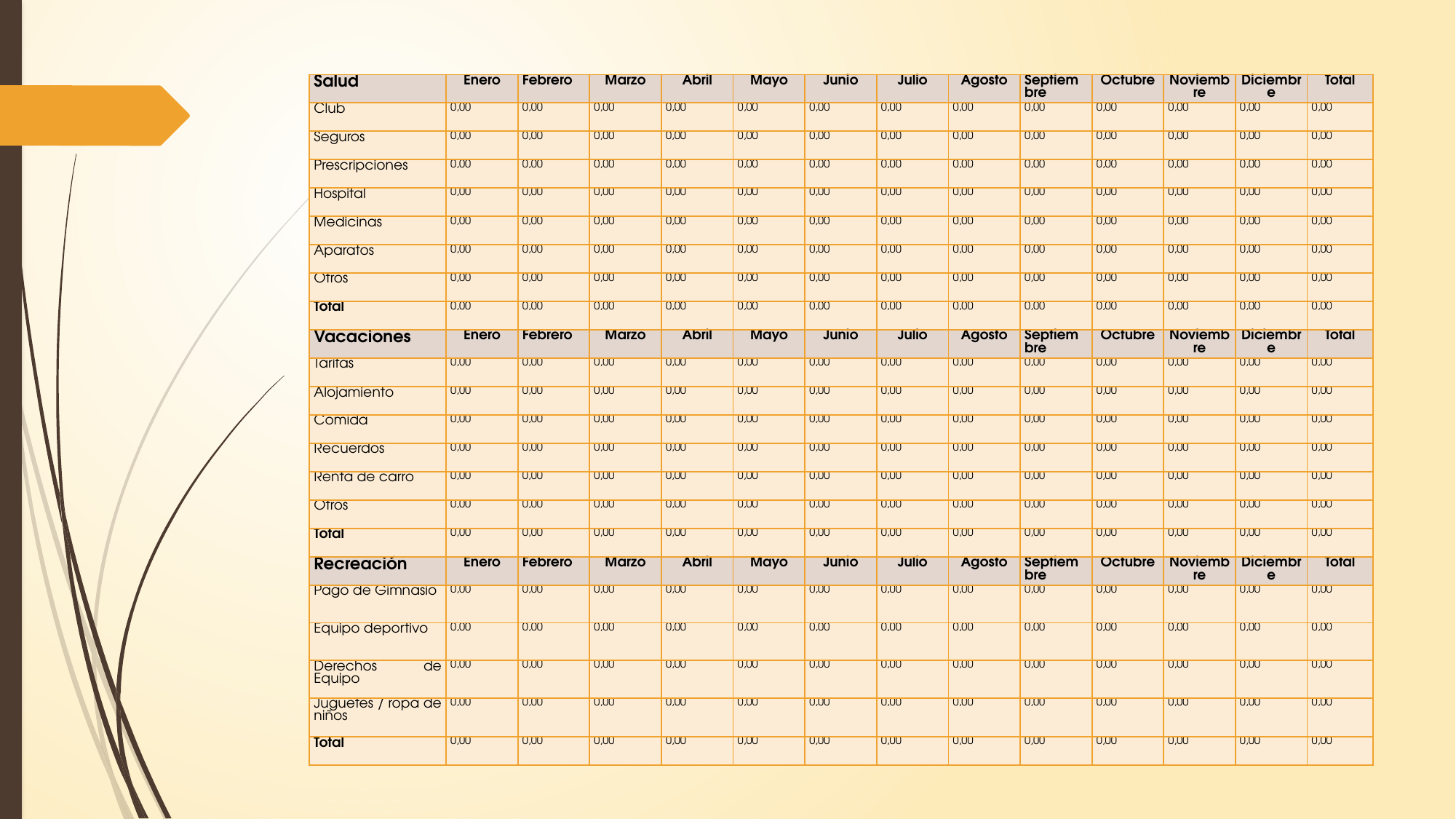

#
| Salud | Enero | Febrero | Marzo | Abril | Mayo | Junio | Julio | Agosto | Septiembre | Octubre | Noviembre | Diciembre | Total |
| --- | --- | --- | --- | --- | --- | --- | --- | --- | --- | --- | --- | --- | --- |
| Club | 0,00 | 0,00 | 0,00 | 0,00 | 0,00 | 0,00 | 0,00 | 0,00 | 0,00 | 0,00 | 0,00 | 0,00 | 0,00 |
| Seguros | 0,00 | 0,00 | 0,00 | 0,00 | 0,00 | 0,00 | 0,00 | 0,00 | 0,00 | 0,00 | 0,00 | 0,00 | 0,00 |
| Prescripciones | 0,00 | 0,00 | 0,00 | 0,00 | 0,00 | 0,00 | 0,00 | 0,00 | 0,00 | 0,00 | 0,00 | 0,00 | 0,00 |
| Hospital | 0,00 | 0,00 | 0,00 | 0,00 | 0,00 | 0,00 | 0,00 | 0,00 | 0,00 | 0,00 | 0,00 | 0,00 | 0,00 |
| Medicinas | 0,00 | 0,00 | 0,00 | 0,00 | 0,00 | 0,00 | 0,00 | 0,00 | 0,00 | 0,00 | 0,00 | 0,00 | 0,00 |
| Aparatos | 0,00 | 0,00 | 0,00 | 0,00 | 0,00 | 0,00 | 0,00 | 0,00 | 0,00 | 0,00 | 0,00 | 0,00 | 0,00 |
| Otros | 0,00 | 0,00 | 0,00 | 0,00 | 0,00 | 0,00 | 0,00 | 0,00 | 0,00 | 0,00 | 0,00 | 0,00 | 0,00 |
| Total | 0,00 | 0,00 | 0,00 | 0,00 | 0,00 | 0,00 | 0,00 | 0,00 | 0,00 | 0,00 | 0,00 | 0,00 | 0,00 |
| Vacaciones | Enero | Febrero | Marzo | Abril | Mayo | Junio | Julio | Agosto | Septiembre | Octubre | Noviembre | Diciembre | Total |
| Tarifas | 0,00 | 0,00 | 0,00 | 0,00 | 0,00 | 0,00 | 0,00 | 0,00 | 0,00 | 0,00 | 0,00 | 0,00 | 0,00 |
| Alojamiento | 0,00 | 0,00 | 0,00 | 0,00 | 0,00 | 0,00 | 0,00 | 0,00 | 0,00 | 0,00 | 0,00 | 0,00 | 0,00 |
| Comida | 0,00 | 0,00 | 0,00 | 0,00 | 0,00 | 0,00 | 0,00 | 0,00 | 0,00 | 0,00 | 0,00 | 0,00 | 0,00 |
| Recuerdos | 0,00 | 0,00 | 0,00 | 0,00 | 0,00 | 0,00 | 0,00 | 0,00 | 0,00 | 0,00 | 0,00 | 0,00 | 0,00 |
| Renta de carro | 0,00 | 0,00 | 0,00 | 0,00 | 0,00 | 0,00 | 0,00 | 0,00 | 0,00 | 0,00 | 0,00 | 0,00 | 0,00 |
| Otros | 0,00 | 0,00 | 0,00 | 0,00 | 0,00 | 0,00 | 0,00 | 0,00 | 0,00 | 0,00 | 0,00 | 0,00 | 0,00 |
| Total | 0,00 | 0,00 | 0,00 | 0,00 | 0,00 | 0,00 | 0,00 | 0,00 | 0,00 | 0,00 | 0,00 | 0,00 | 0,00 |
| Recreación | Enero | Febrero | Marzo | Abril | Mayo | Junio | Julio | Agosto | Septiembre | Octubre | Noviembre | Diciembre | Total |
| Pago de Gimnasio | 0,00 | 0,00 | 0,00 | 0,00 | 0,00 | 0,00 | 0,00 | 0,00 | 0,00 | 0,00 | 0,00 | 0,00 | 0,00 |
| Equipo deportivo | 0,00 | 0,00 | 0,00 | 0,00 | 0,00 | 0,00 | 0,00 | 0,00 | 0,00 | 0,00 | 0,00 | 0,00 | 0,00 |
| Derechos de Equipo | 0,00 | 0,00 | 0,00 | 0,00 | 0,00 | 0,00 | 0,00 | 0,00 | 0,00 | 0,00 | 0,00 | 0,00 | 0,00 |
| Juguetes / ropa de niños | 0,00 | 0,00 | 0,00 | 0,00 | 0,00 | 0,00 | 0,00 | 0,00 | 0,00 | 0,00 | 0,00 | 0,00 | 0,00 |
| Total | 0,00 | 0,00 | 0,00 | 0,00 | 0,00 | 0,00 | 0,00 | 0,00 | 0,00 | 0,00 | 0,00 | 0,00 | 0,00 |